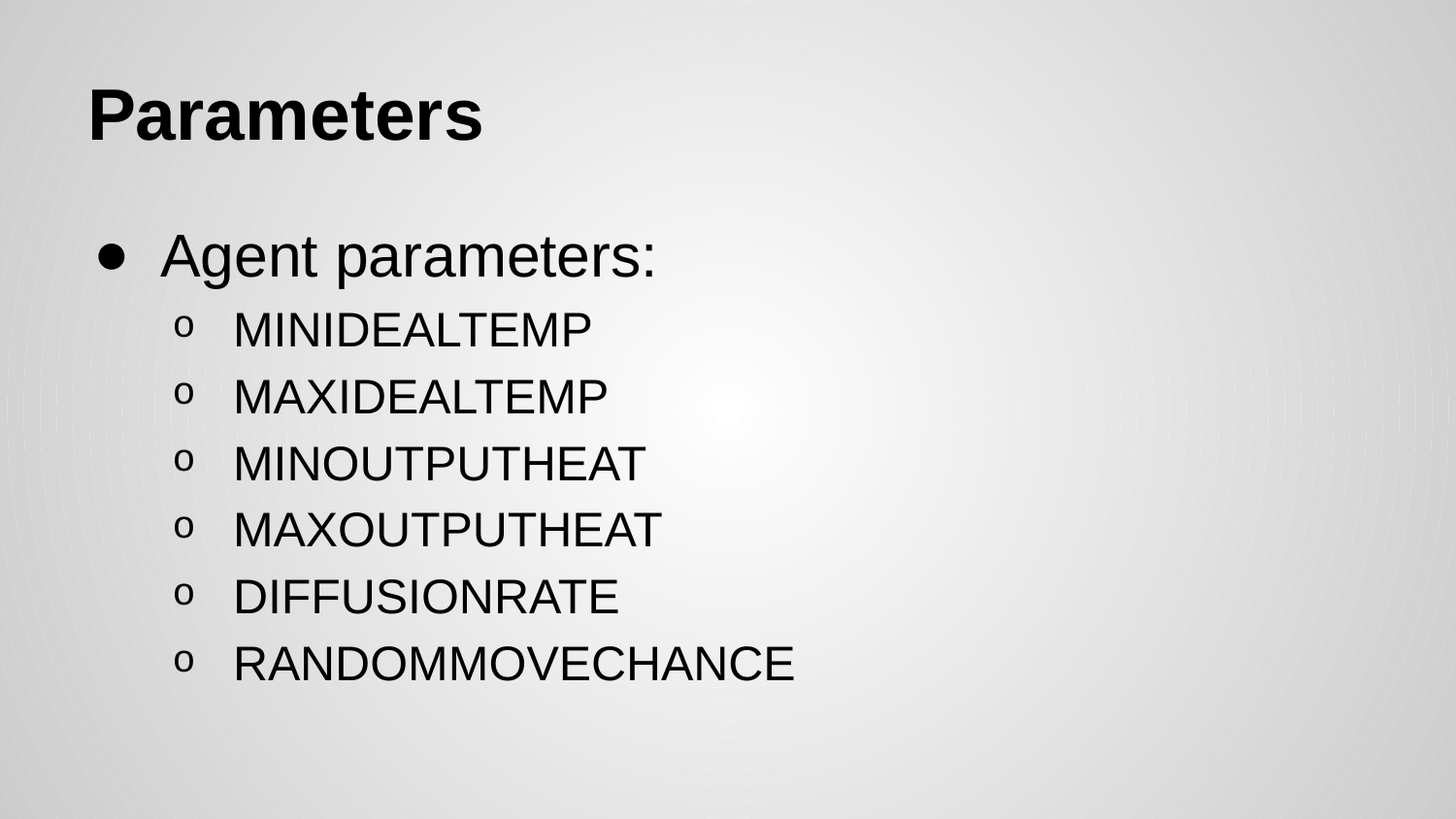

# Parameters
Agent parameters:
MINIDEALTEMP
MAXIDEALTEMP
MINOUTPUTHEAT
MAXOUTPUTHEAT
DIFFUSIONRATE
RANDOMMOVECHANCE